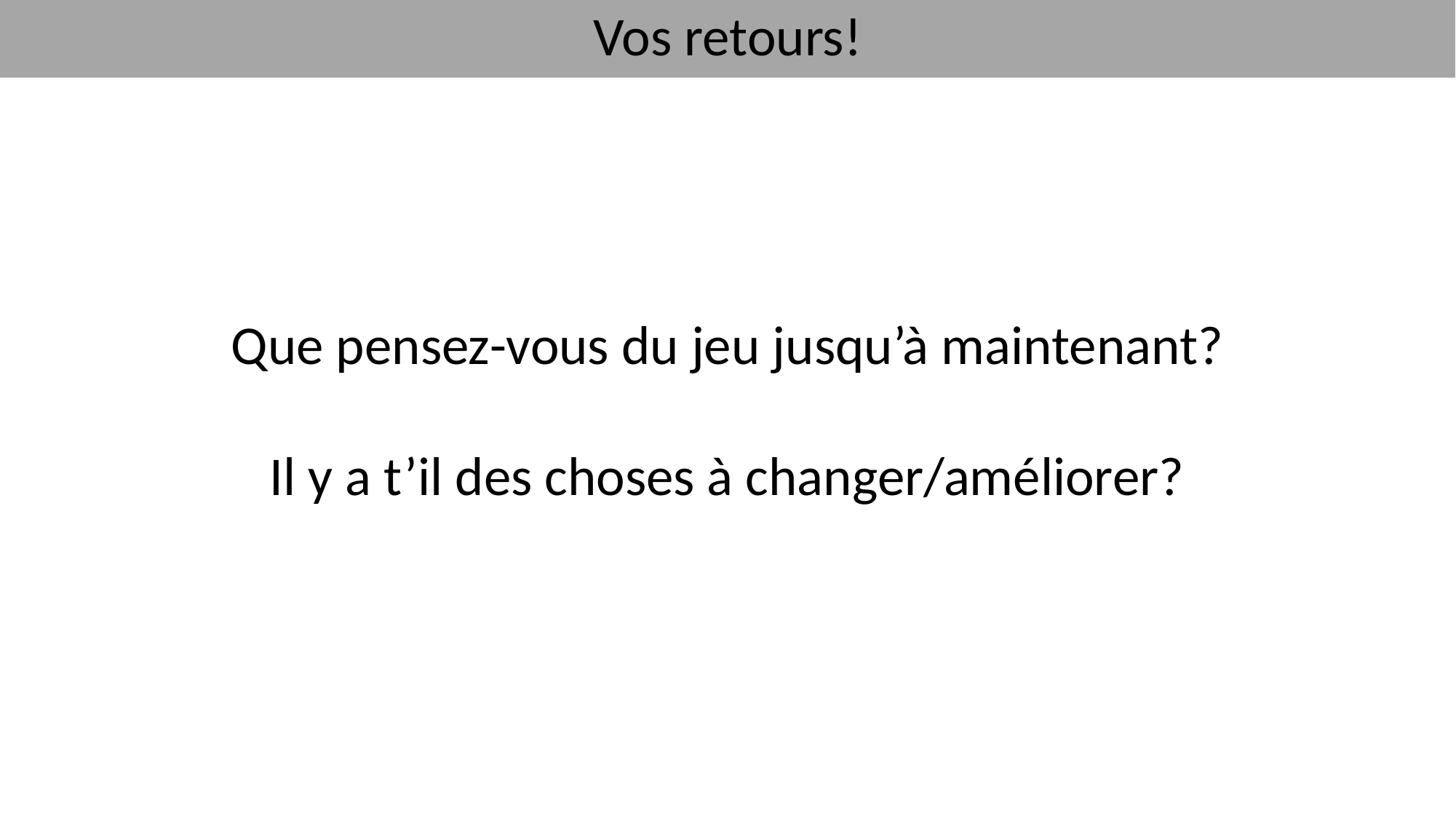

Vos retours!
Que pensez-vous du jeu jusqu’à maintenant?

Il y a t’il des choses à changer/améliorer?